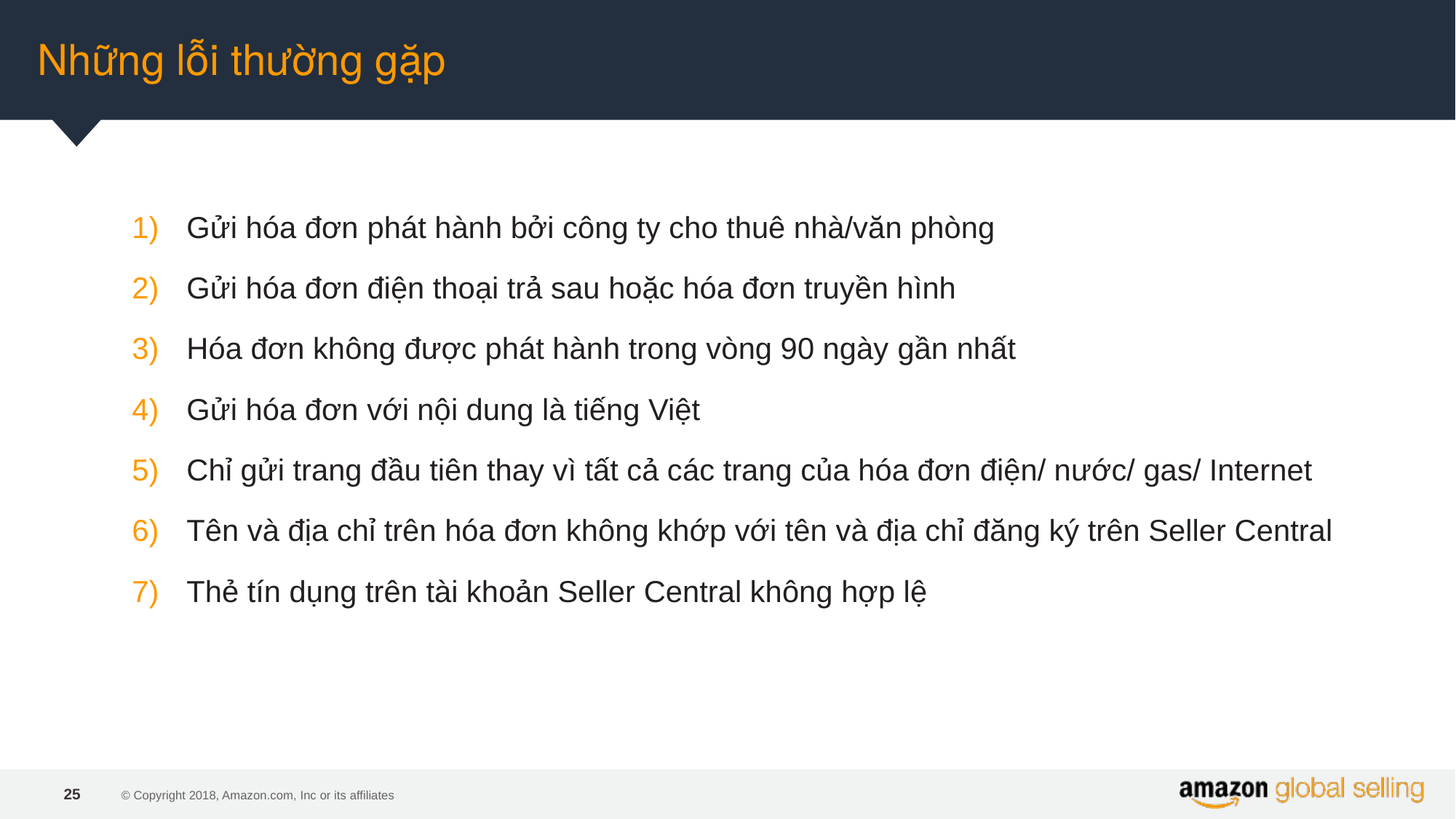

# Những lỗi thường gặp
Gửi hóa đơn phát hành bởi công ty cho thuê nhà/văn phòng
Gửi hóa đơn điện thoại trả sau hoặc hóa đơn truyền hình
Hóa đơn không được phát hành trong vòng 90 ngày gần nhất
Gửi hóa đơn với nội dung là tiếng Việt
Chỉ gửi trang đầu tiên thay vì tất cả các trang của hóa đơn điện/ nước/ gas/ Internet
Tên và địa chỉ trên hóa đơn không khớp với tên và địa chỉ đăng ký trên Seller Central
Thẻ tín dụng trên tài khoản Seller Central không hợp lệ

25